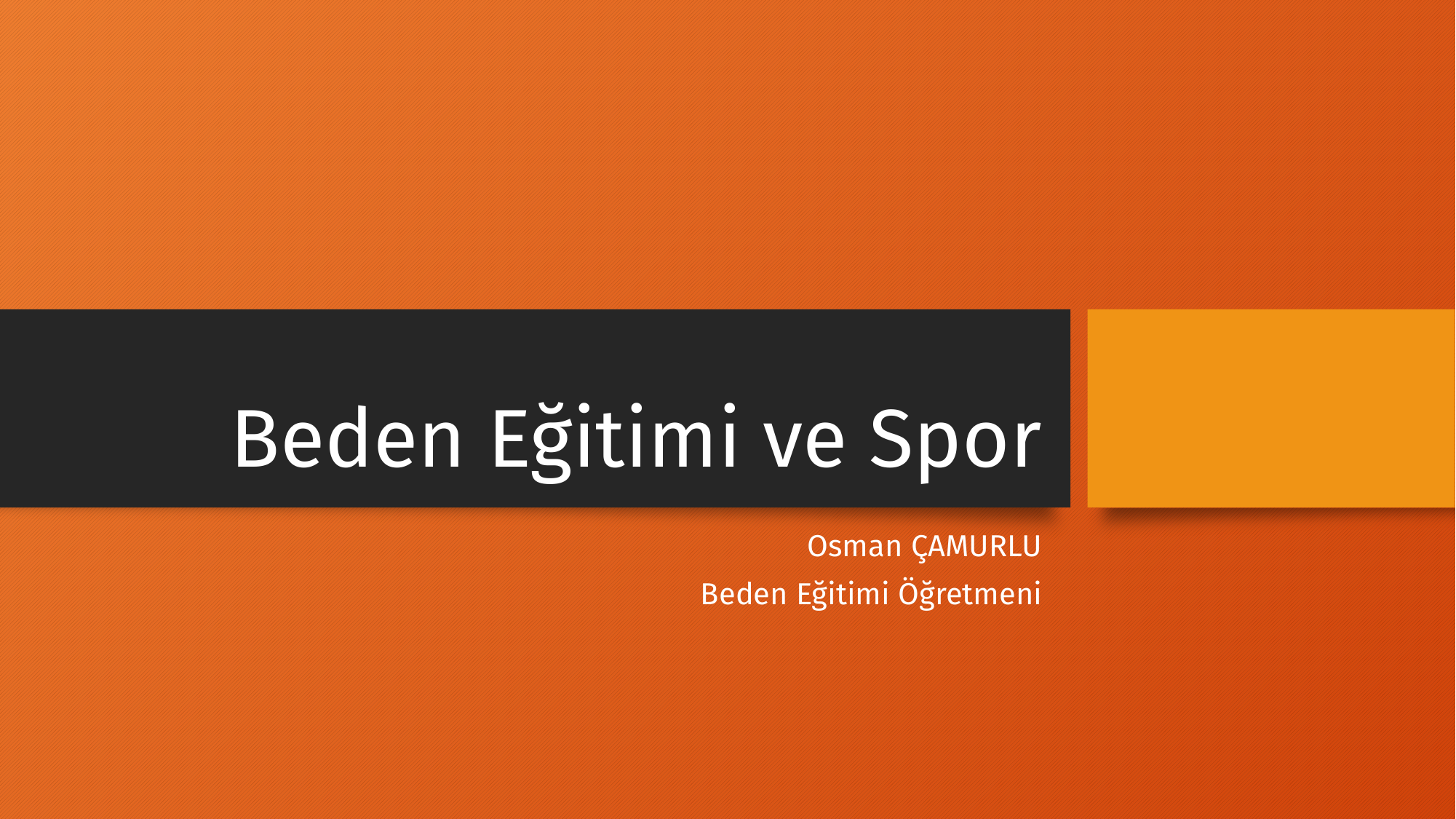

# Beden Eğitimi ve Spor
Osman ÇAMURLU
Beden Eğitimi Öğretmeni